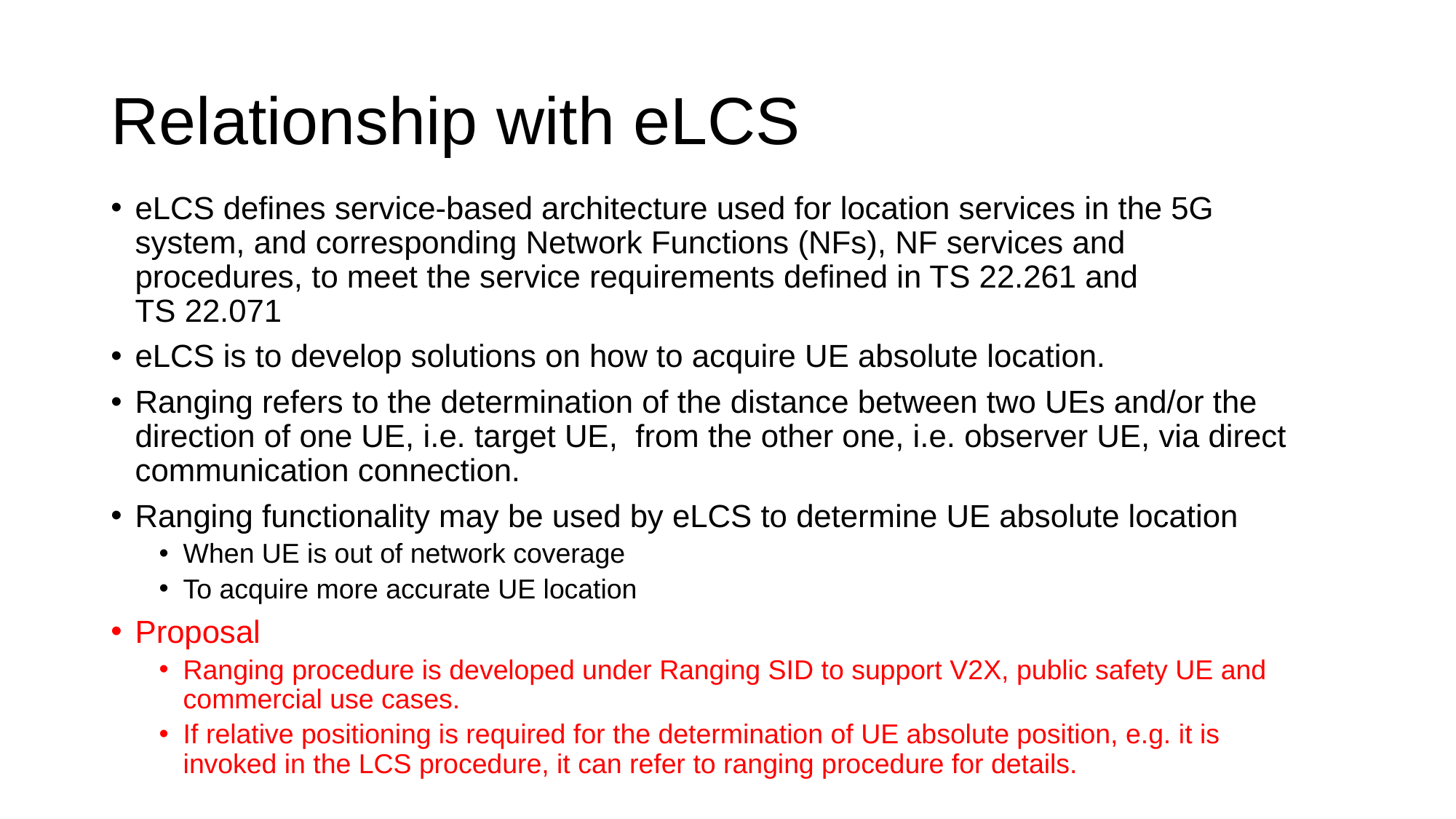

# Relationship with eLCS
eLCS defines service-based architecture used for location services in the 5G system, and corresponding Network Functions (NFs), NF services and procedures, to meet the service requirements defined in TS 22.261 and TS 22.071
eLCS is to develop solutions on how to acquire UE absolute location.
Ranging refers to the determination of the distance between two UEs and/or the direction of one UE, i.e. target UE,  from the other one, i.e. observer UE, via direct communication connection.
Ranging functionality may be used by eLCS to determine UE absolute location
When UE is out of network coverage
To acquire more accurate UE location
Proposal
Ranging procedure is developed under Ranging SID to support V2X, public safety UE and commercial use cases.
If relative positioning is required for the determination of UE absolute position, e.g. it is invoked in the LCS procedure, it can refer to ranging procedure for details.